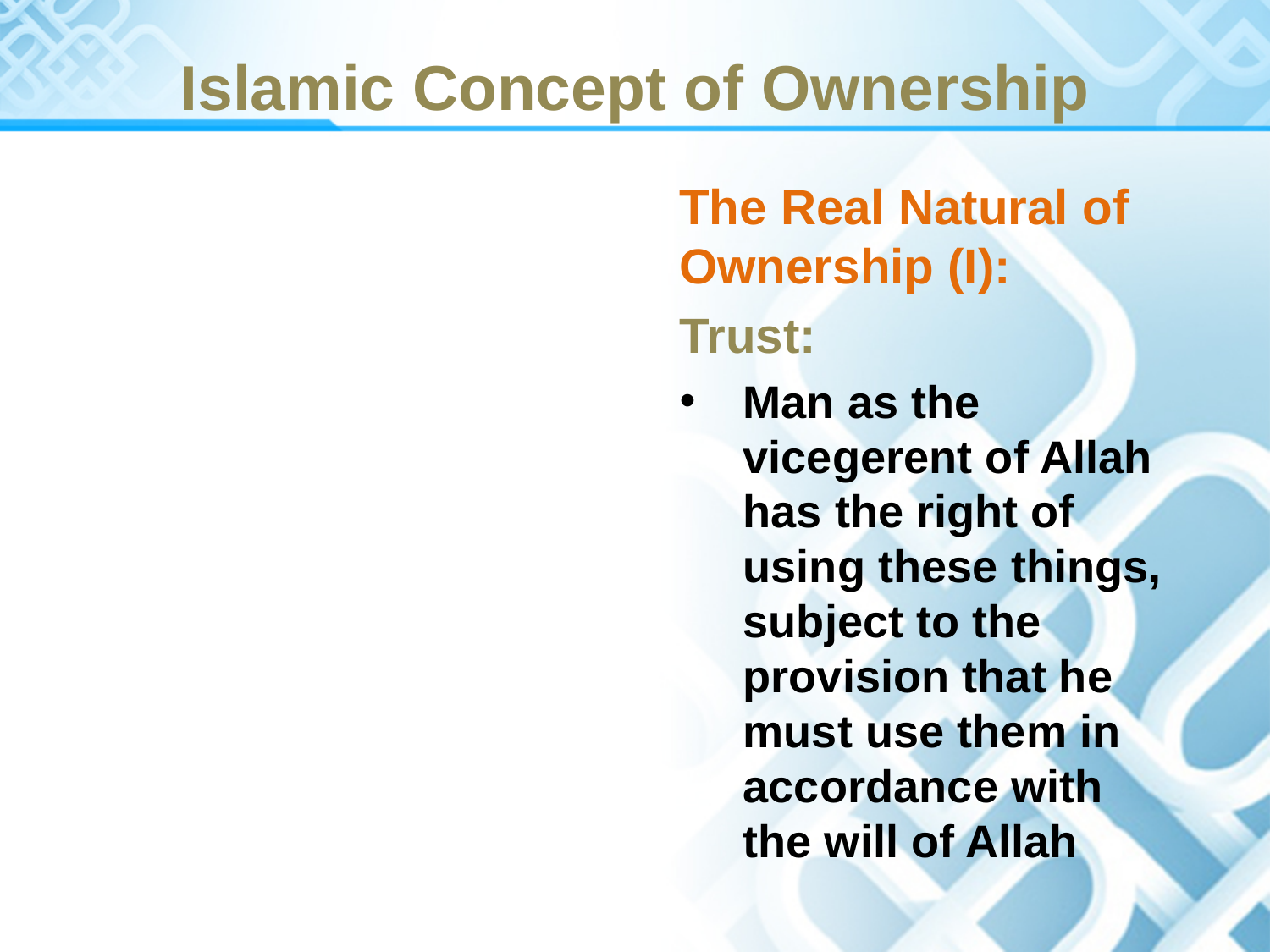

Islamic Concept of Ownership
The Real Natural of Ownership (I):
Trust:
Man as the vicegerent of Allah has the right of using these things, subject to the provision that he must use them in accordance with the will of Allah